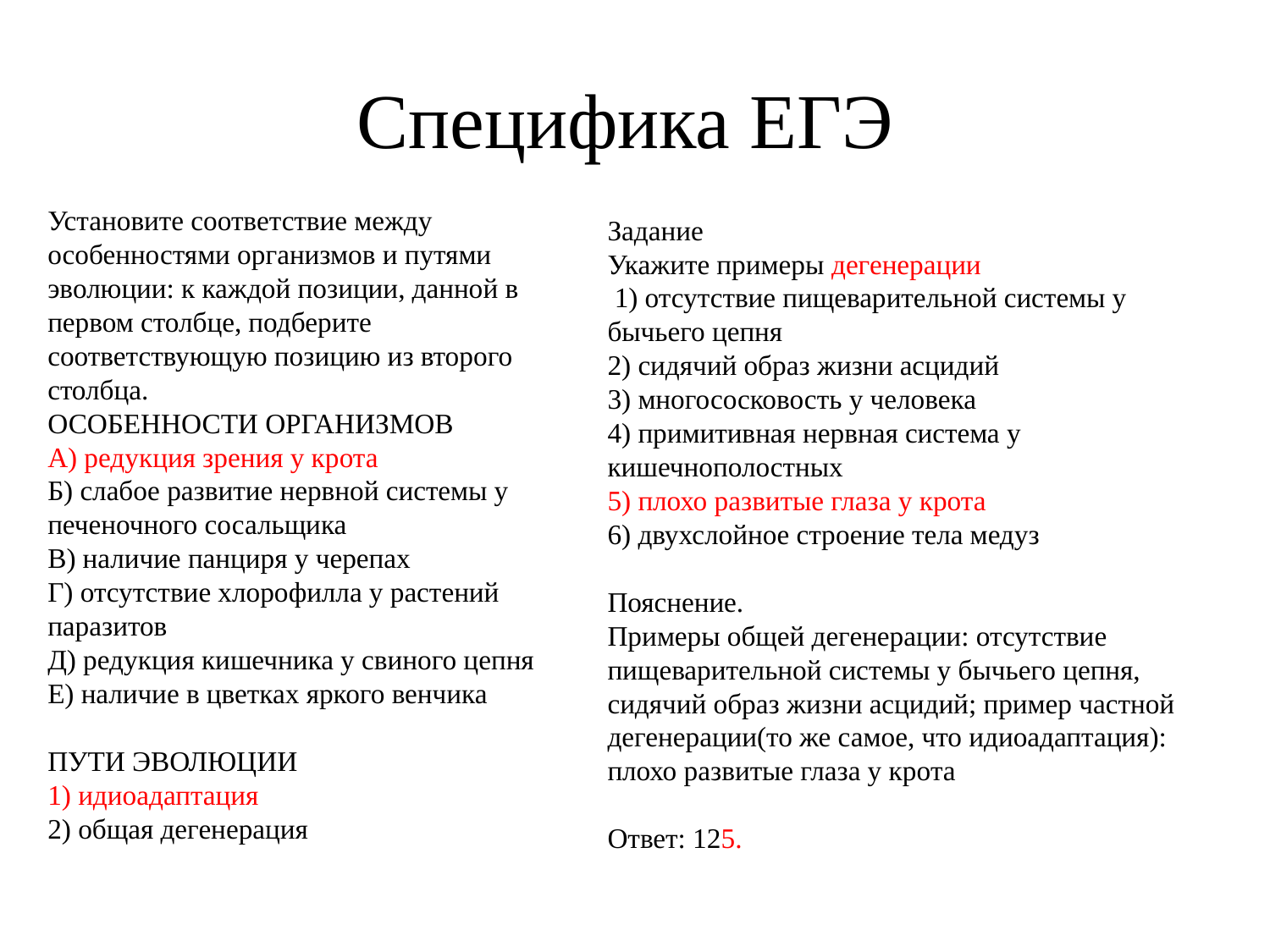

# Специфика ЕГЭ
Установите соответствие между особенностями организмов и путями эволюции: к каждой позиции, данной в первом столбце, подберите соответствующую позицию из второго столбца.
ОСОБЕННОСТИ ОРГАНИЗМОВ
А) редукция зрения у крота
Б) слабое развитие нервной системы у печеночного сосальщика
В) наличие панциря у черепах
Г) отсутствие хлорофилла у растений паразитов
Д) редукция кишечника у свиного цепня
Е) наличие в цветках яркого венчика

ПУТИ ЭВОЛЮЦИИ
1) идиоадаптация
2) общая дегенерация
Задание
Укажите примеры дегенерации
 1) отсутствие пищеварительной системы у бычьего цепня
2) сидячий образ жизни асцидий
3) многососковость у человека
4) примитивная нервная система у кишечнополостных
5) плохо развитые глаза у крота
6) двухслойное строение тела медуз

Пояснение.
Примеры общей дегенерации: отсутствие пищеварительной системы у бычьего цепня, сидячий образ жизни асцидий; пример частной дегенерации(то же самое, что идиоадаптация): плохо развитые глаза у крота

Ответ: 125.